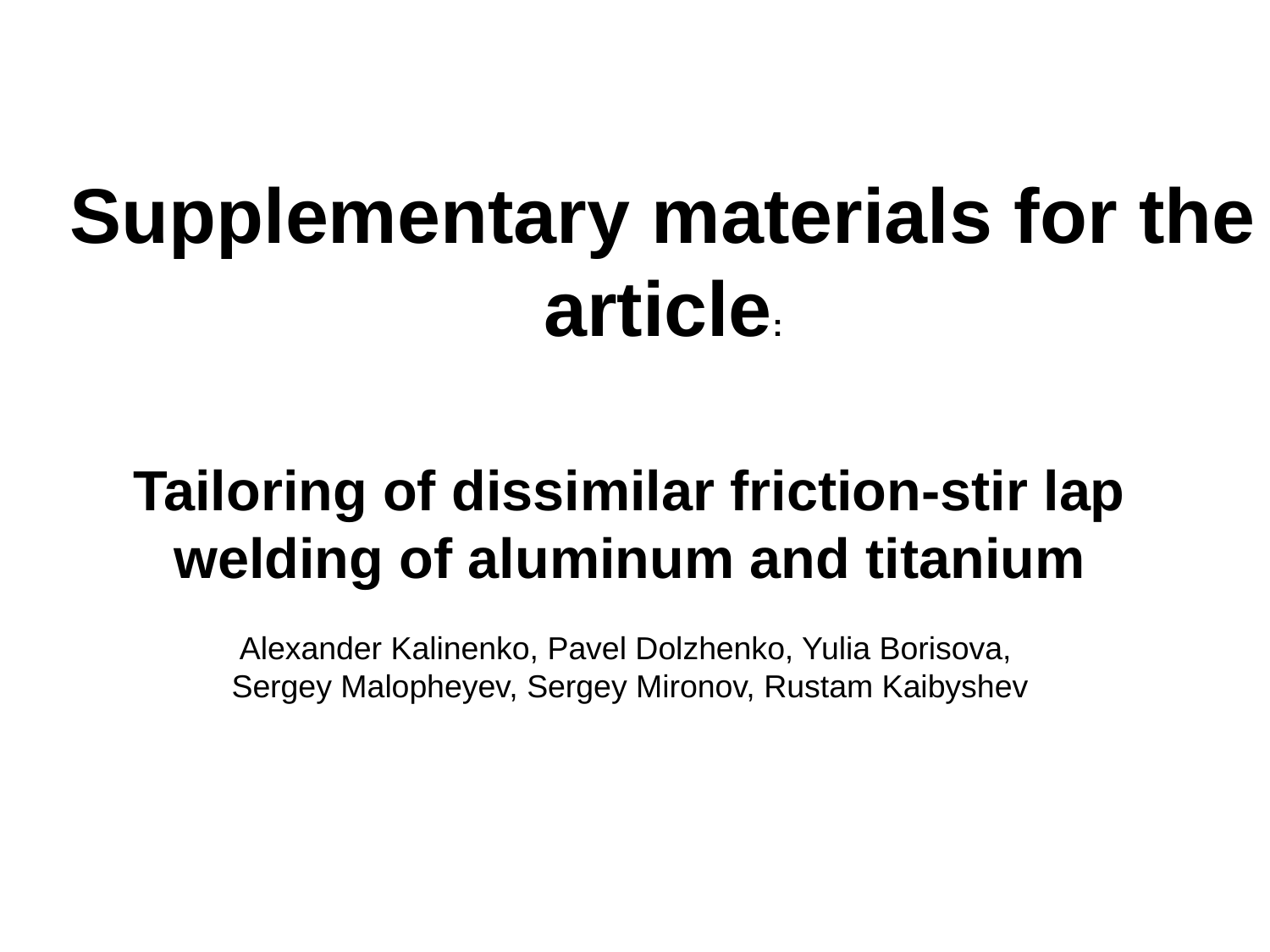

Supplementary materials for the article:
Tailoring of dissimilar friction-stir lap welding of aluminum and titanium

Alexander Kalinenko, Pavel Dolzhenko, Yulia Borisova,
Sergey Malopheyev, Sergey Mironov, Rustam Kaibyshev